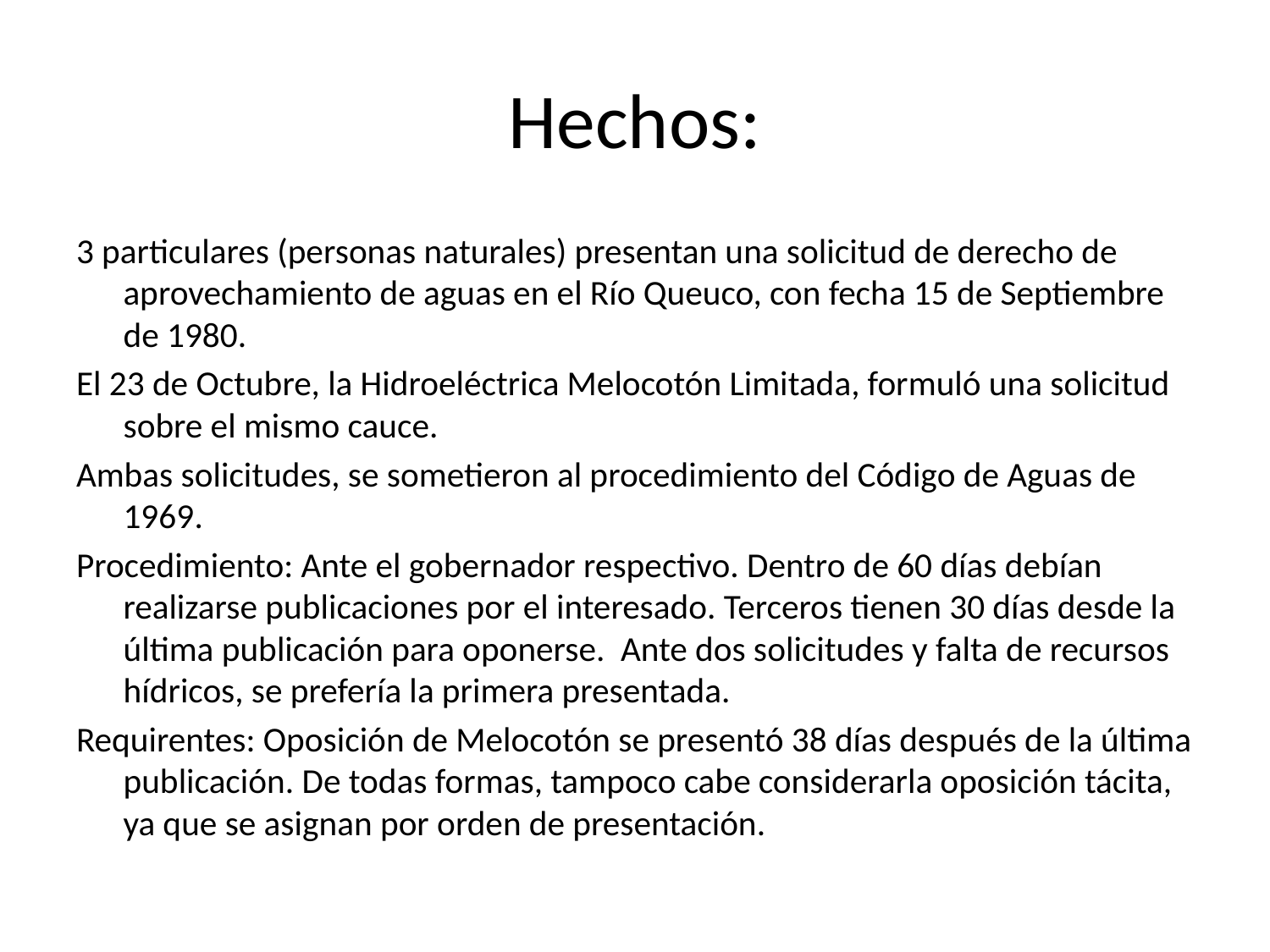

# Hechos:
3 particulares (personas naturales) presentan una solicitud de derecho de aprovechamiento de aguas en el Río Queuco, con fecha 15 de Septiembre de 1980.
El 23 de Octubre, la Hidroeléctrica Melocotón Limitada, formuló una solicitud sobre el mismo cauce.
Ambas solicitudes, se sometieron al procedimiento del Código de Aguas de 1969.
Procedimiento: Ante el gobernador respectivo. Dentro de 60 días debían realizarse publicaciones por el interesado. Terceros tienen 30 días desde la última publicación para oponerse.  Ante dos solicitudes y falta de recursos hídricos, se prefería la primera presentada.
Requirentes: Oposición de Melocotón se presentó 38 días después de la última publicación. De todas formas, tampoco cabe considerarla oposición tácita, ya que se asignan por orden de presentación.